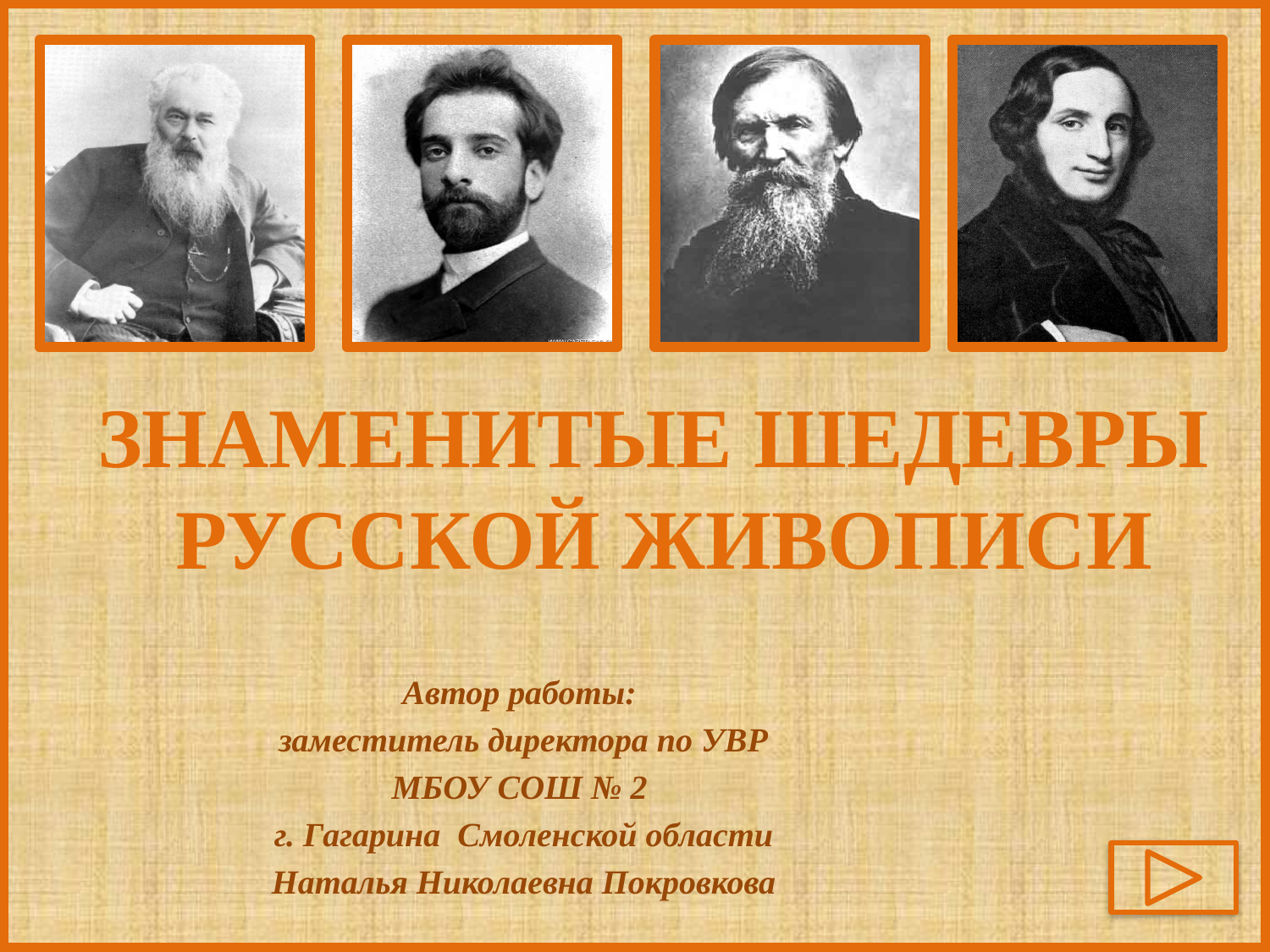

Знаменитые шедевры
 русской живописи
Автор работы:
заместитель директора по УВР
МБОУ СОШ № 2
г. Гагарина  Смоленской области
Наталья Николаевна Покровкова